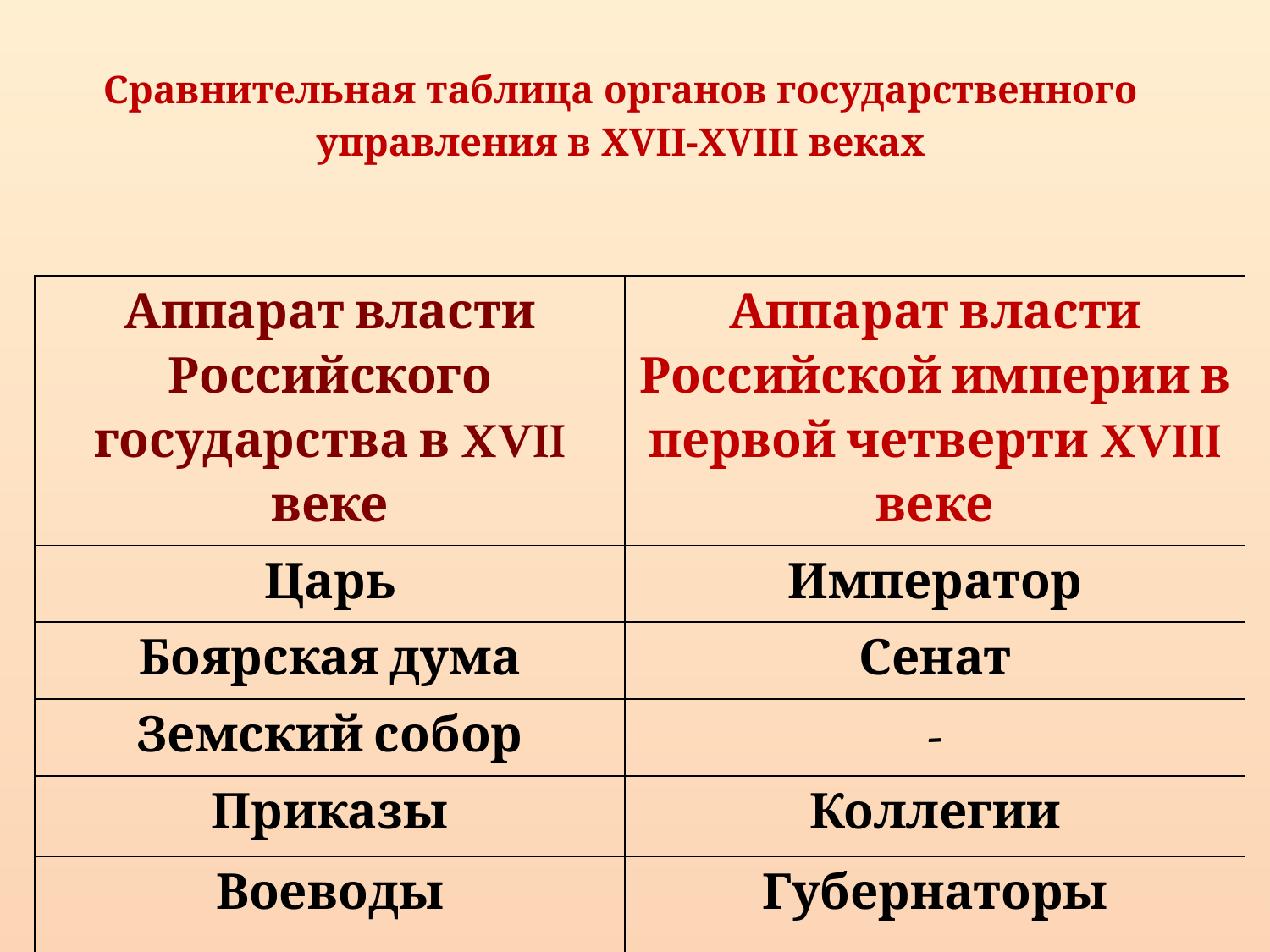

# Сравнительная таблица органов государственного управления в XVII-XVIII веках
| Аппарат власти Российского государства в XVII веке | Аппарат власти Российской империи в первой четверти XVIII веке |
| --- | --- |
| Царь | Император |
| Боярская дума | Сенат |
| Земский собор | - |
| Приказы | Коллегии |
| Воеводы | Губернаторы |